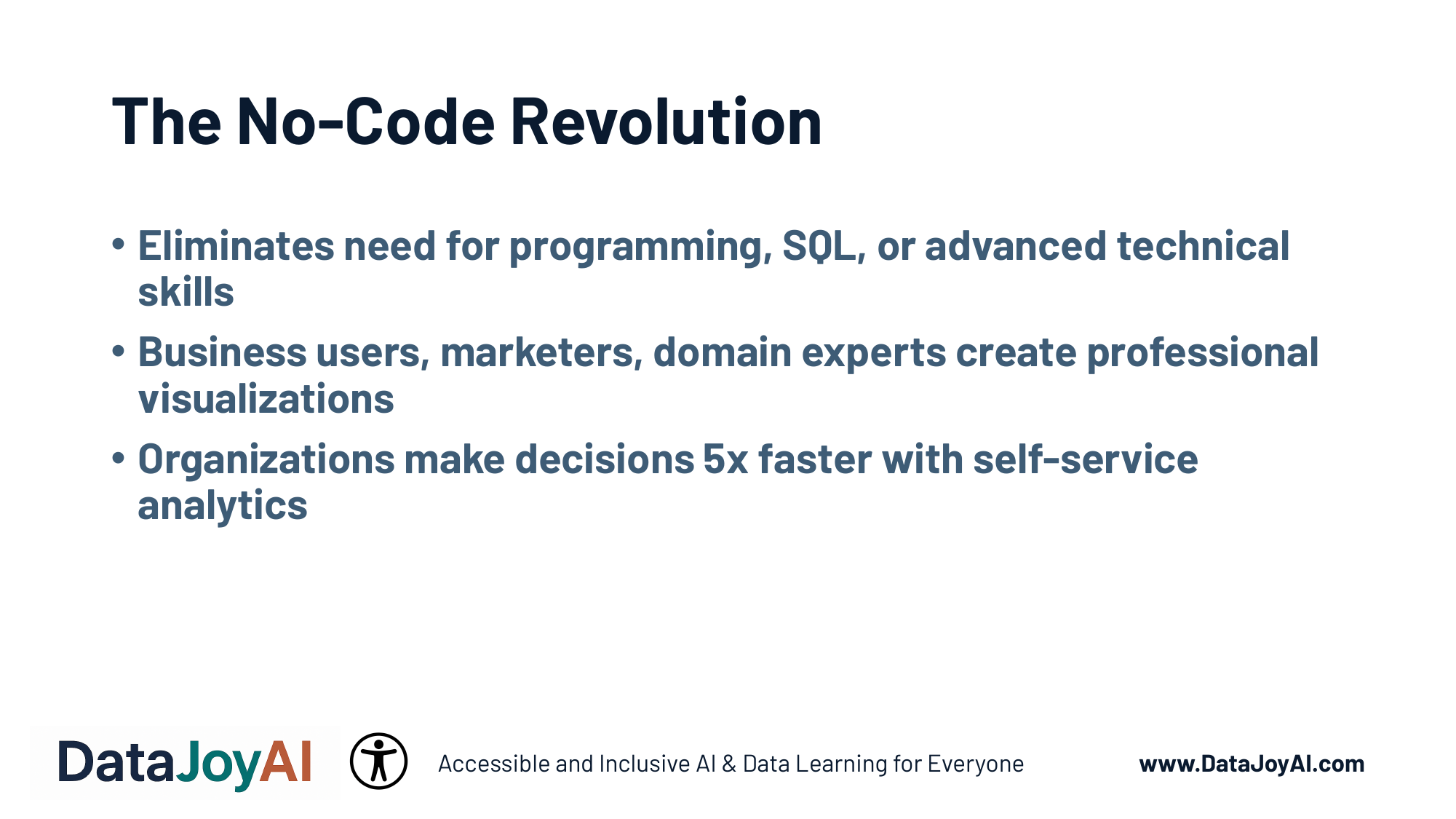

# The No-Code Revolution
Eliminates need for programming, SQL, or advanced technical skills
Business users, marketers, domain experts create professional visualizations
Organizations make decisions 5x faster with self-service analytics